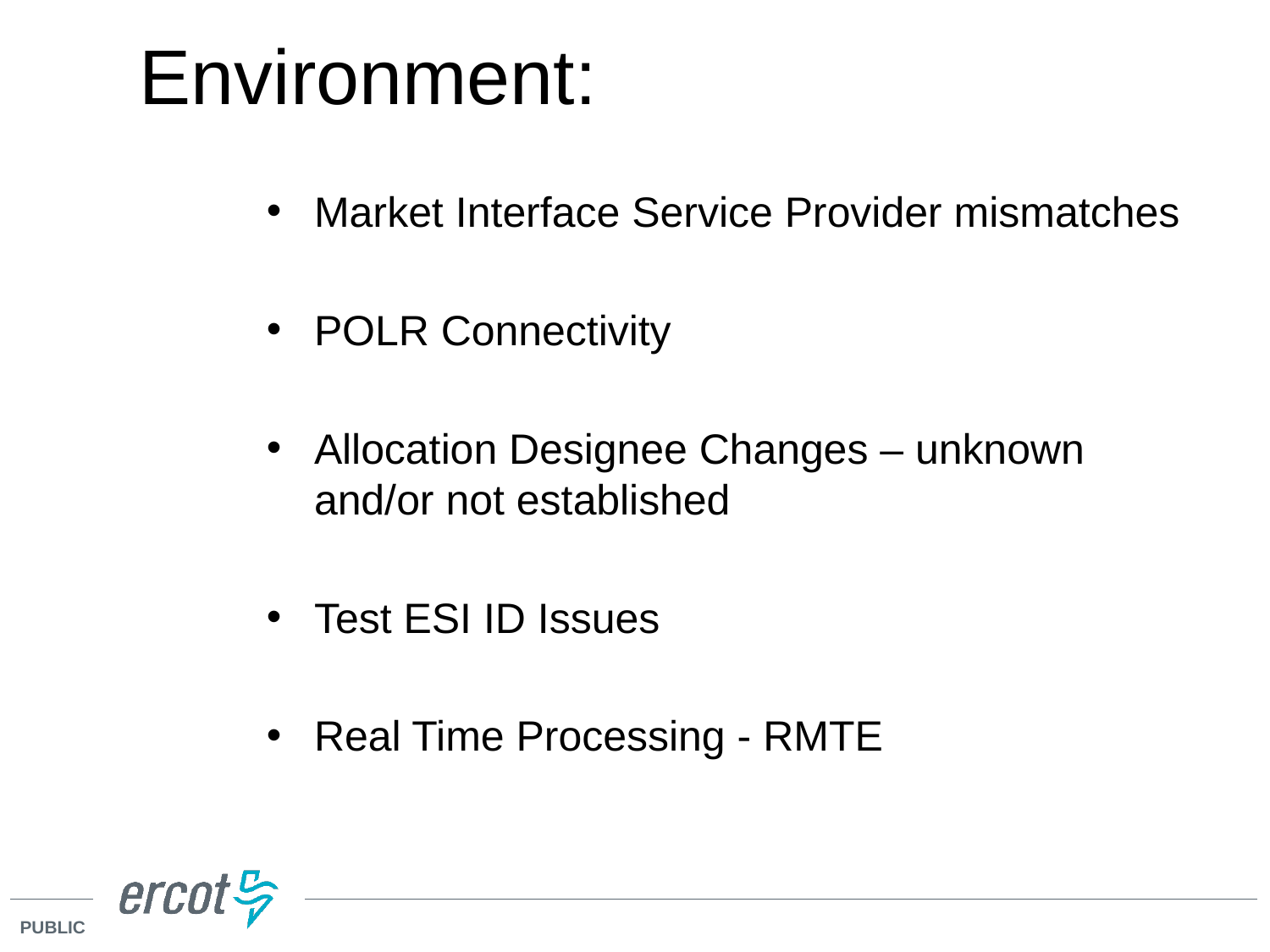

Environment:

Market Interface Service Provider mismatches

POLR Connectivity

Allocation Designee Changes – unknown and/or not established

Test ESI ID Issues

Real Time Processing - RMTE